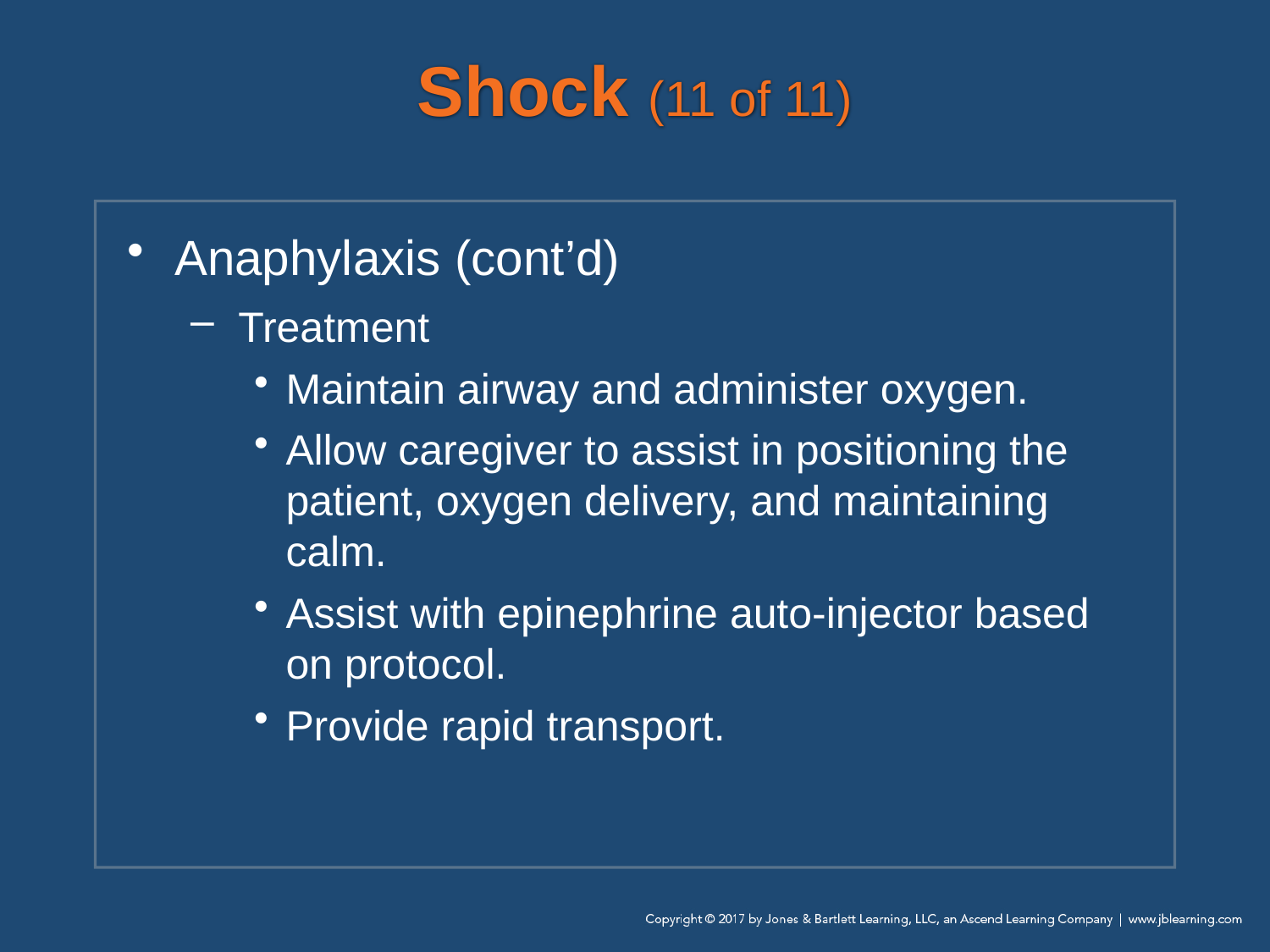

# Shock (11 of 11)
Anaphylaxis (cont’d)
Treatment
Maintain airway and administer oxygen.
Allow caregiver to assist in positioning the patient, oxygen delivery, and maintaining calm.
Assist with epinephrine auto-injector based on protocol.
Provide rapid transport.